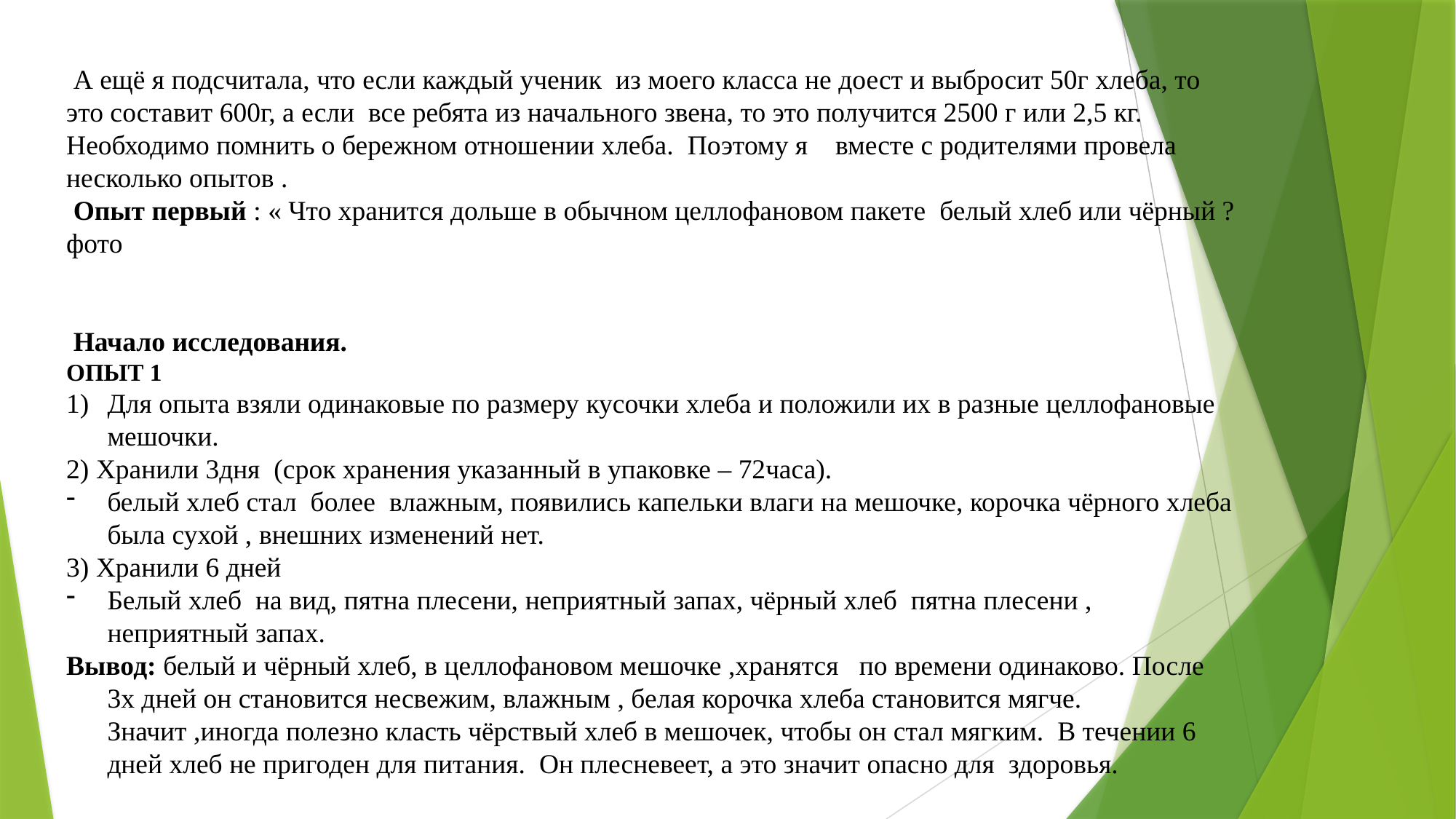

А ещё я подсчитала, что если каждый ученик  из моего класса не доест и выбросит 50г хлеба, то это составит 600г, а если  все ребята из начального звена, то это получится 2500 г или 2,5 кг.
Необходимо помнить о бережном отношении хлеба.  Поэтому я    вместе с родителями провела  несколько опытов .
 Опыт первый : « Что хранится дольше в обычном целлофановом пакете  белый хлеб или чёрный ?
фото

 Начало исследования.
ОПЫТ 1
Для опыта взяли одинаковые по размеру кусочки хлеба и положили их в разные целлофановые мешочки.
2) Хранили 3дня  (срок хранения указанный в упаковке – 72часа).
белый хлеб стал  более  влажным, появились капельки влаги на мешочке, корочка чёрного хлеба была сухой , внешних изменений нет.
3) Хранили 6 дней
Белый хлеб  на вид, пятна плесени, неприятный запах, чёрный хлеб  пятна плесени , неприятный запах.
Вывод: белый и чёрный хлеб, в целлофановом мешочке ,хранятся   по времени одинаково. После 3х дней он становится несвежим, влажным , белая корочка хлеба становится мягче. Значит ,иногда полезно класть чёрствый хлеб в мешочек, чтобы он стал мягким.  В течении 6 дней хлеб не пригоден для питания.  Он плесневеет, а это значит опасно для  здоровья.